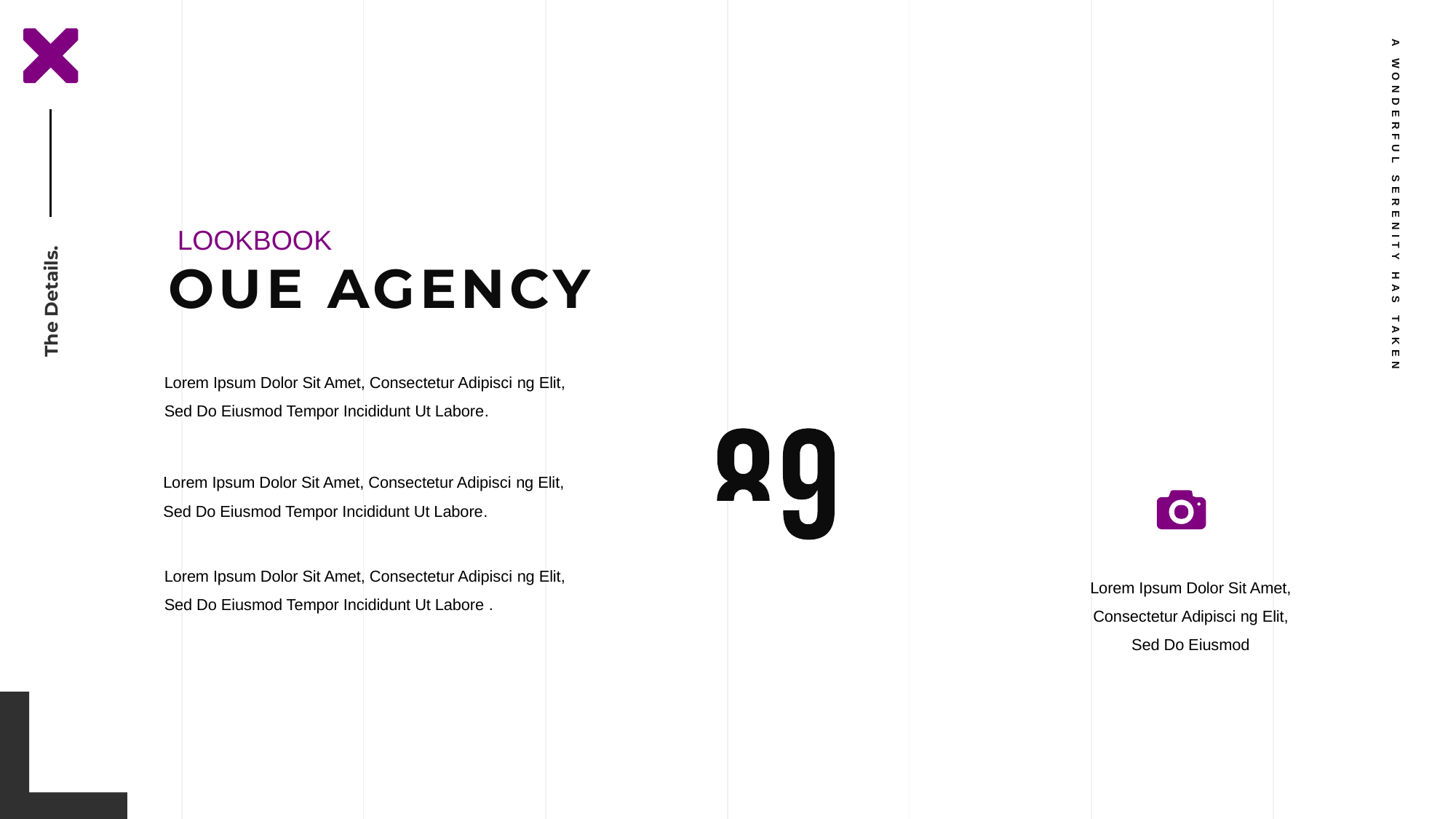

A WONDERFUL SERENITY HAS TAKEN
LOOKBOOK
The Details.
OUE AGENCY
Lorem Ipsum Dolor Sit Amet, Consectetur Adipisci ng Elit, Sed Do Eiusmod Tempor Incididunt Ut Labore.

Lorem Ipsum Dolor Sit Amet, Consectetur Adipisci ng Elit, Sed Do Eiusmod Tempor Incididunt Ut Labore.

Lorem Ipsum Dolor Sit Amet, Consectetur Adipisci ng Elit, Sed Do Eiusmod Tempor Incididunt Ut Labore .
Lorem Ipsum Dolor Sit Amet, Consectetur Adipisci ng Elit, Sed Do Eiusmod